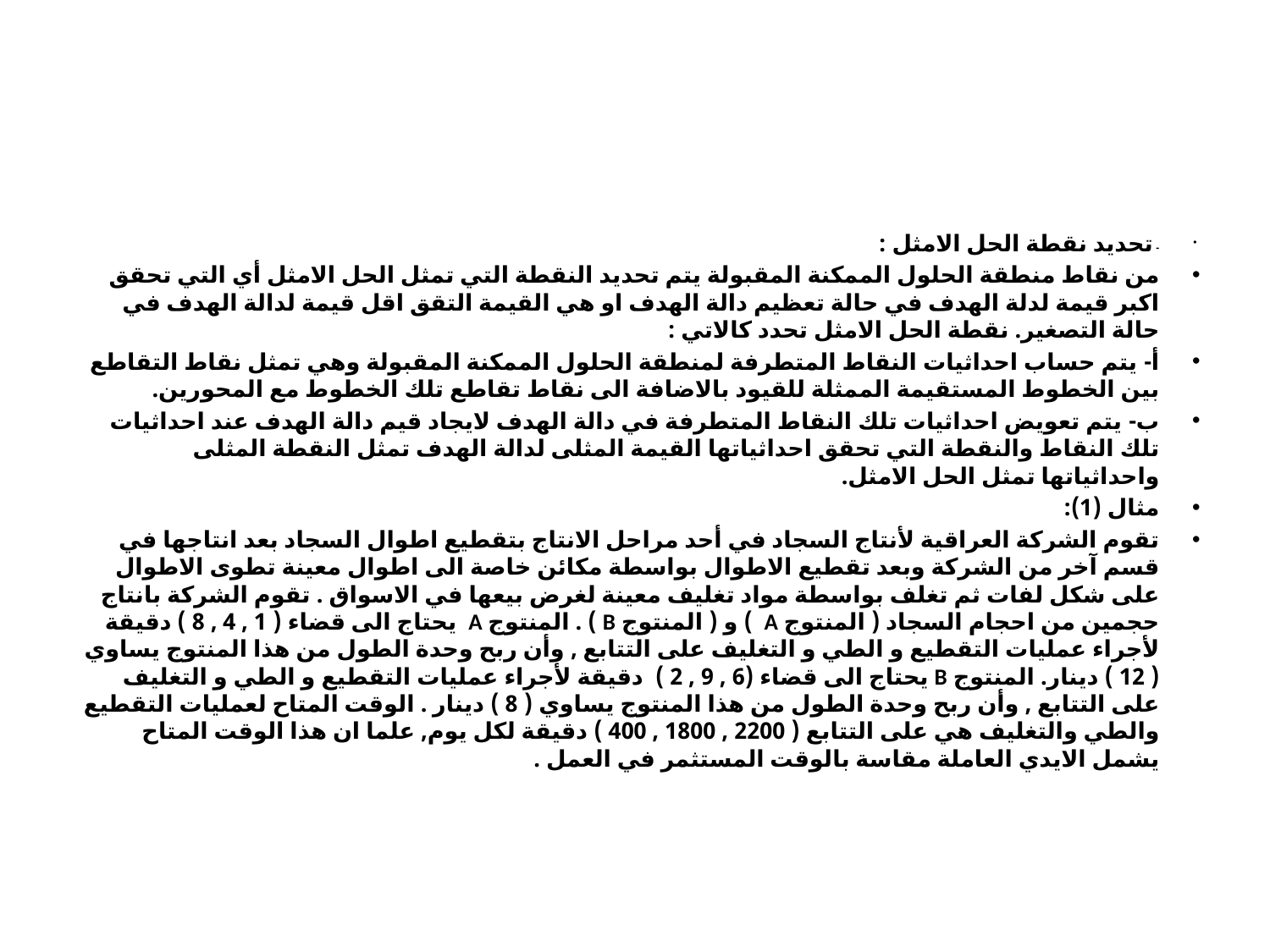

#
- تحديد نقطة الحل الامثل :
من نقاط منطقة الحلول الممكنة المقبولة يتم تحديد النقطة التي تمثل الحل الامثل أي التي تحقق اكبر قيمة لدلة الهدف في حالة تعظيم دالة الهدف او هي القيمة التقق اقل قيمة لدالة الهدف في حالة التصغير. نقطة الحل الامثل تحدد كالاتي :
أ- يتم حساب احداثيات النقاط المتطرفة لمنطقة الحلول الممكنة المقبولة وهي تمثل نقاط التقاطع بين الخطوط المستقيمة الممثلة للقيود بالاضافة الى نقاط تقاطع تلك الخطوط مع المحورين.
ب- يتم تعويض احداثيات تلك النقاط المتطرفة في دالة الهدف لايجاد قيم دالة الهدف عند احداثيات تلك النقاط والنقطة التي تحقق احداثياتها القيمة المثلى لدالة الهدف تمثل النقطة المثلى واحداثياتها تمثل الحل الامثل.
مثال (1):
تقوم الشركة العراقية لأنتاج السجاد في أحد مراحل الانتاج بتقطيع اطوال السجاد بعد انتاجها في قسم آخر من الشركة وبعد تقطيع الاطوال بواسطة مكائن خاصة الى اطوال معينة تطوى الاطوال على شكل لفات ثم تغلف بواسطة مواد تغليف معينة لغرض بيعها في الاسواق . تقوم الشركة بانتاج حجمين من احجام السجاد ( المنتوج A  ) و ( المنتوج B ) . المنتوج A  يحتاج الى قضاء ( 1 , 4 , 8 ) دقيقة لأجراء عمليات التقطيع و الطي و التغليف على التتابع , وأن ربح وحدة الطول من هذا المنتوج يساوي ( 12 ) دينار. المنتوج B يحتاج الى قضاء (6 , 9 , 2 )  دقيقة لأجراء عمليات التقطيع و الطي و التغليف على التتابع , وأن ربح وحدة الطول من هذا المنتوج يساوي ( 8 ) دينار . الوقت المتاح لعمليات التقطيع والطي والتغليف هي على التتابع ( 2200 , 1800 , 400 ) دقيقة لكل يوم, علما ان هذا الوقت المتاح يشمل الايدي العاملة مقاسة بالوقت المستثمر في العمل .